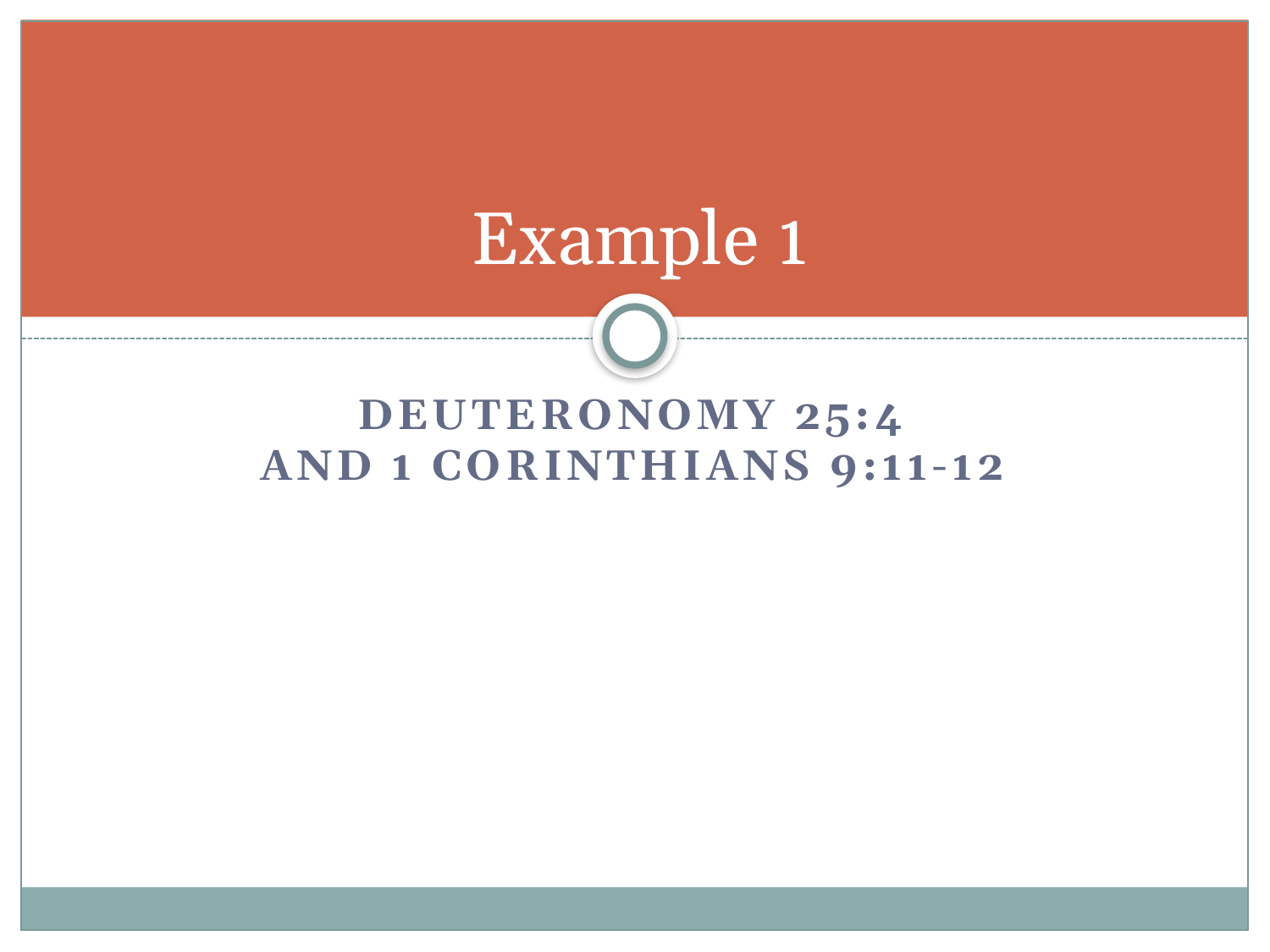

# Example 1
Deuteronomy 25:4
and 1 Corinthians 9:11-12